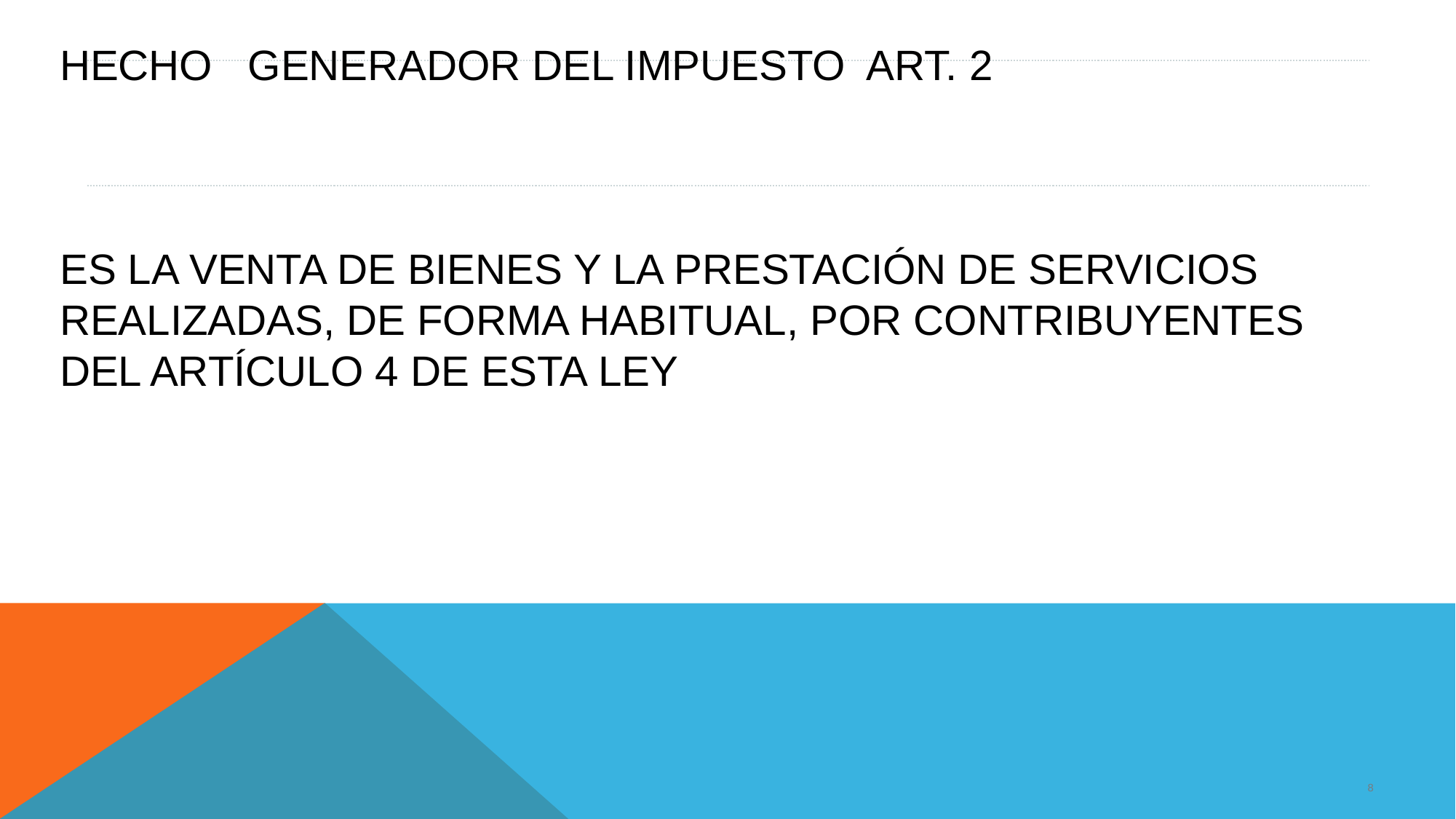

# HECHO   GENERADOR DEL IMPUESTO  Art. 2 es la venta de bienes y la prestación de servicios realizadas, de forma habitual, por contribuyentes del artículo 4 de esta ley